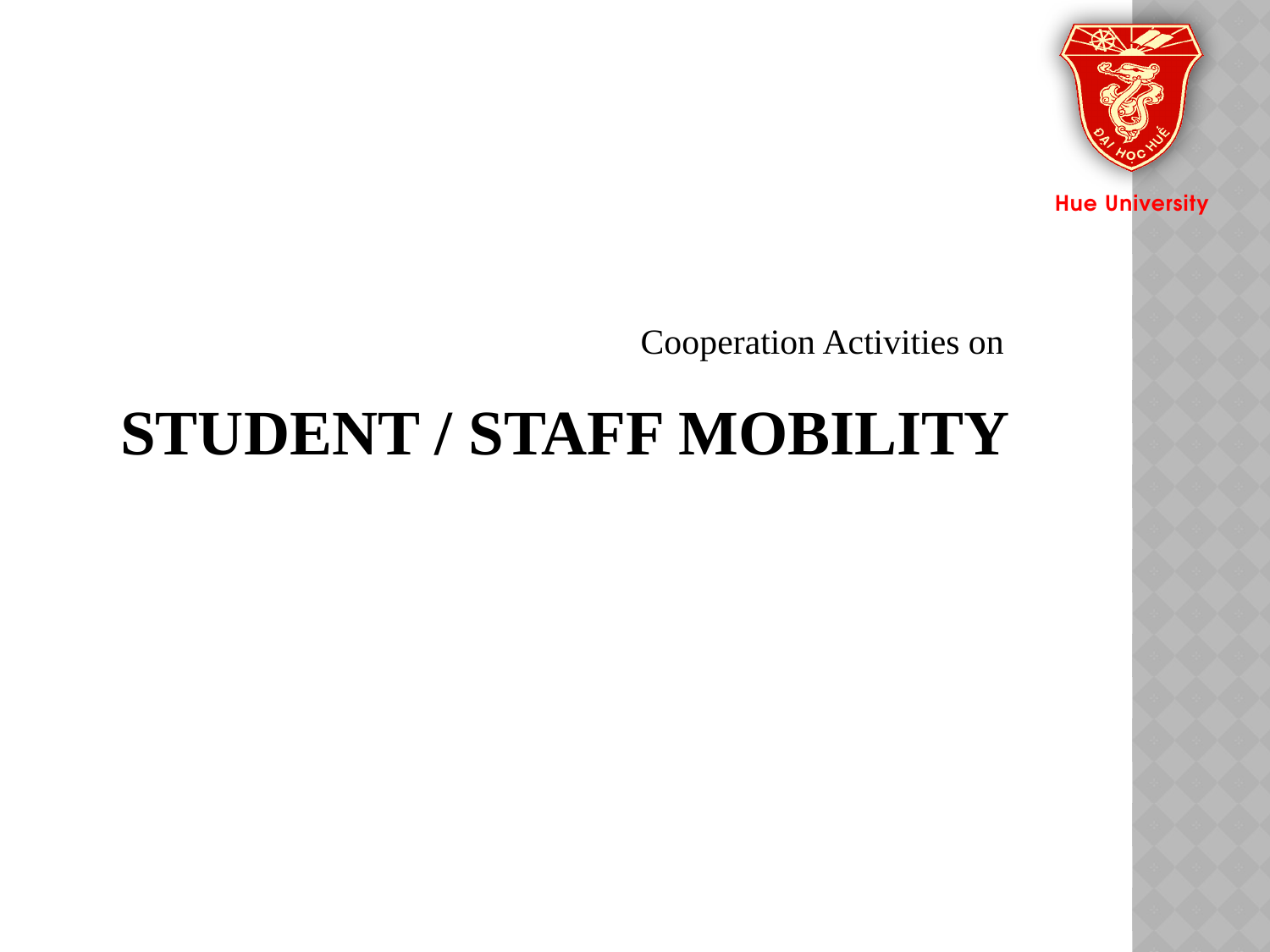

Cooperation Activities on
# Student / Staff mobility